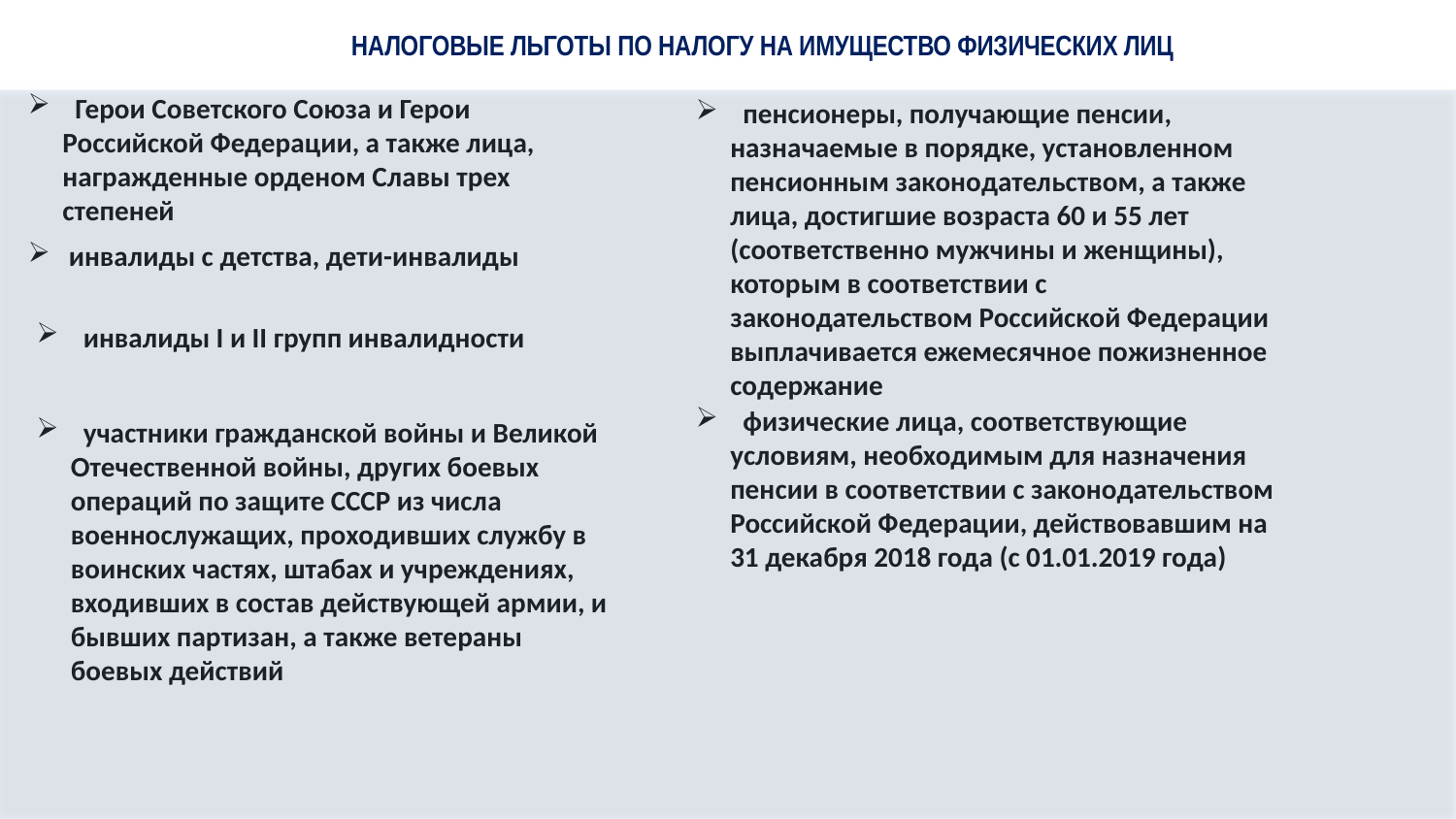

НАЛОГОВЫЕ ЛЬГОТЫ ПО НАЛОГУ НА ИМУЩЕСТВО ФИЗИЧЕСКИХ ЛИЦ

  Герои Советского Союза и Герои Российской Федерации, а также лица, награжденные орденом Славы трех степеней

  пенсионеры, получающие пенсии, назначаемые в порядке, установленном пенсионным законодательством, а также лица, достигшие возраста 60 и 55 лет (соответственно мужчины и женщины), которым в соответствии с законодательством Российской Федерации выплачивается ежемесячное пожизненное содержание
 инвалиды с детства, дети-инвалиды

  инвалиды I и II групп инвалидности
  физические лица, соответствующие условиям, необходимым для назначения пенсии в соответствии с законодательством Российской Федерации, действовавшим на 31 декабря 2018 года (с 01.01.2019 года)
  участники гражданской войны и Великой Отечественной войны, других боевых операций по защите СССР из числа военнослужащих, проходивших службу в воинских частях, штабах и учреждениях, входивших в состав действующей армии, и бывших партизан, а также ветераны боевых действий